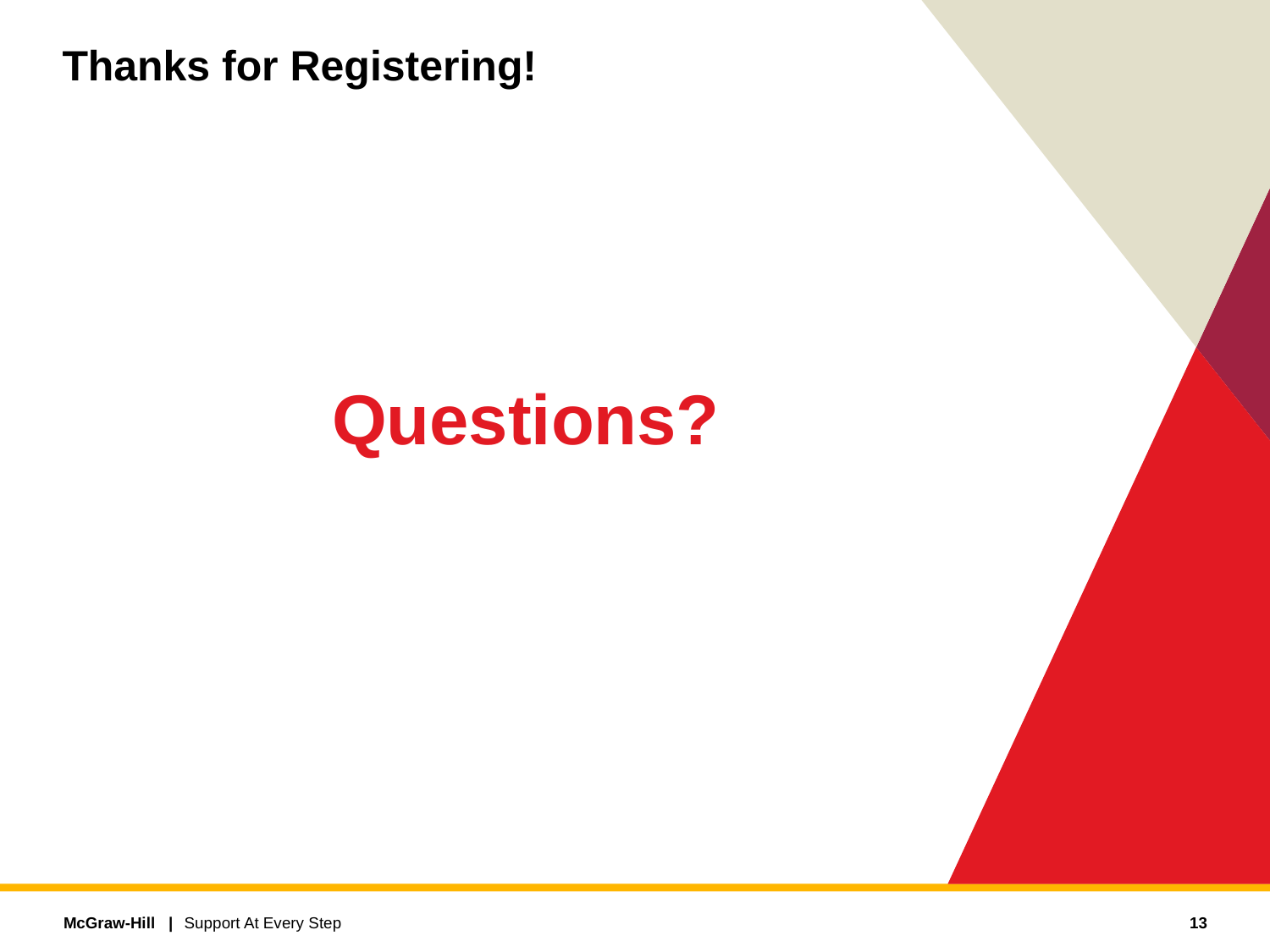

# Thanks for Registering!

Questions?
13
Support At Every Step